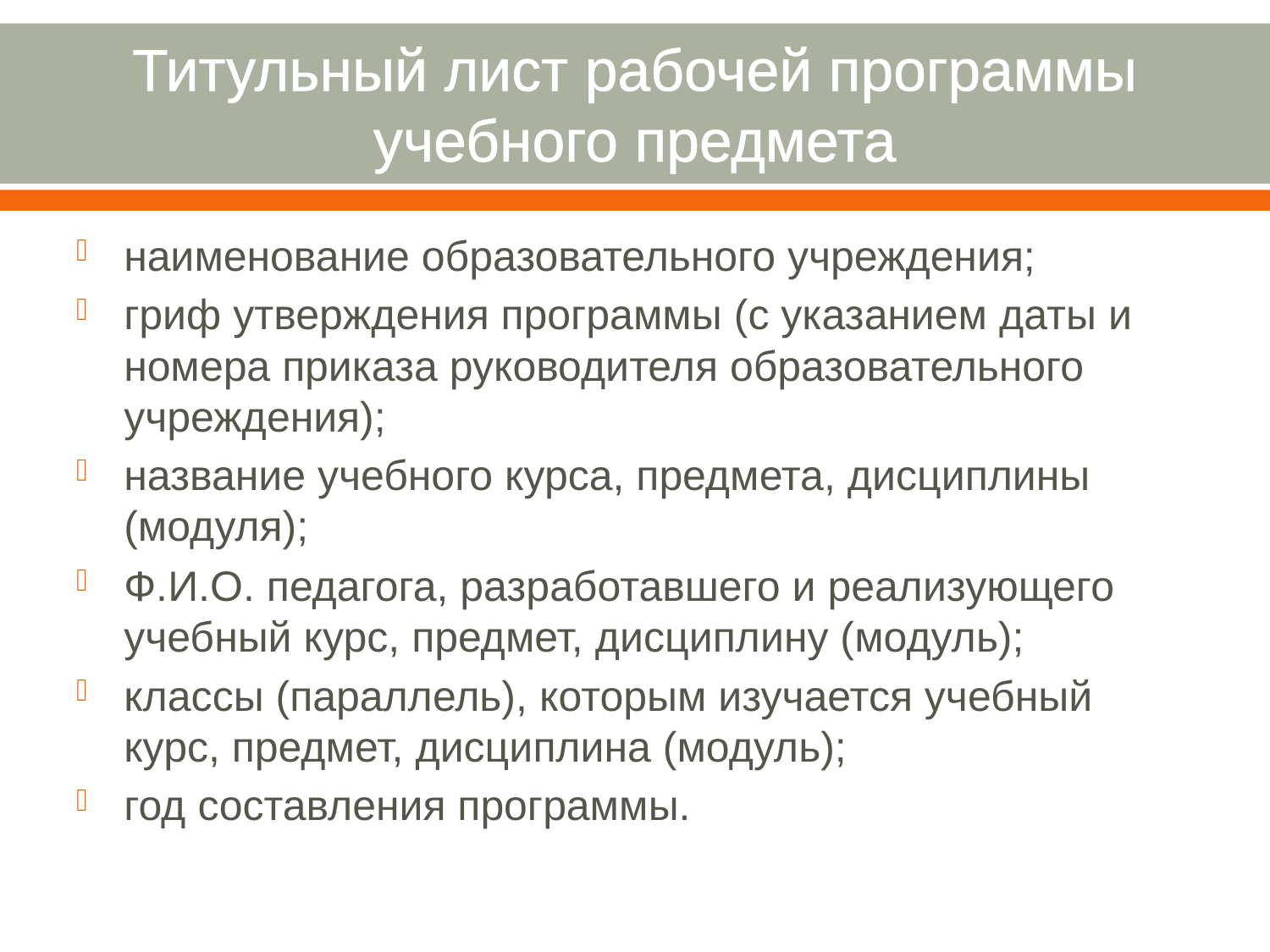

# Титульный лист рабочей программы учебного предмета
наименование образовательного учреждения;
гриф утверждения программы (с указанием даты и номера приказа руководителя образовательного учреждения);
название учебного курса, предмета, дисциплины (модуля);
Ф.И.О. педагога, разработавшего и реализующего учебный курс, предмет, дисциплину (модуль);
классы (параллель), которым изучается учебный курс, предмет, дисциплина (модуль);
год составления программы.